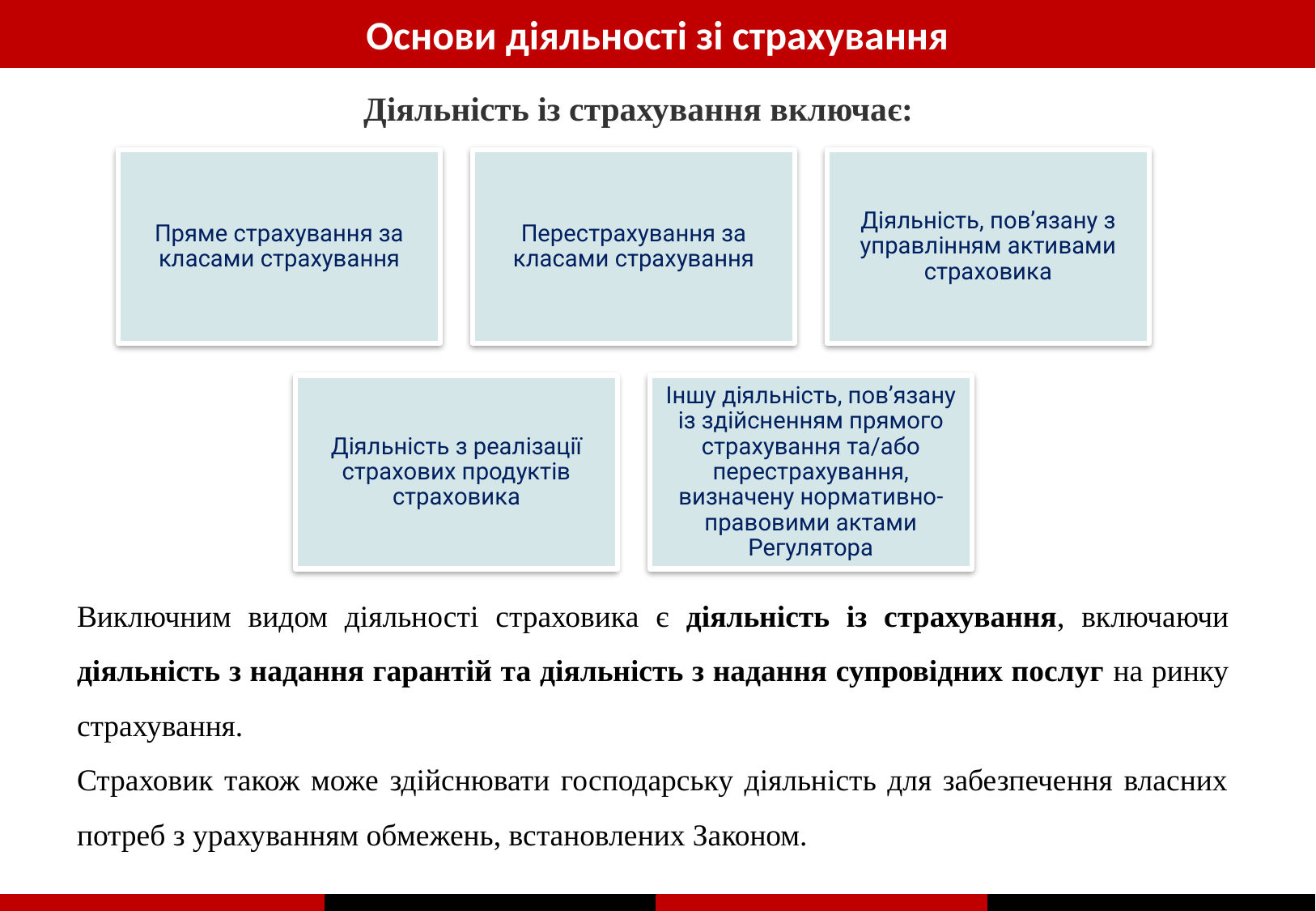

Основи діяльності зі страхування
Діяльність із страхування включає:
Пряме страхування за класами страхування
Перестрахування за класами страхування
Діяльність, пов’язану з управлінням активами страховика
Діяльність з реалізації страхових продуктів страховика
Іншу діяльність, пов’язану із здійсненням прямого страхування та/або перестрахування, визначену нормативно-правовими актами Регулятора
Виключним видом діяльності страховика є діяльність із страхування, включаючи діяльність з надання гарантій та діяльність з надання супровідних послуг на ринку страхування.
Страховик також може здійснювати господарську діяльність для забезпечення власних потреб з урахуванням обмежень, встановлених Законом.